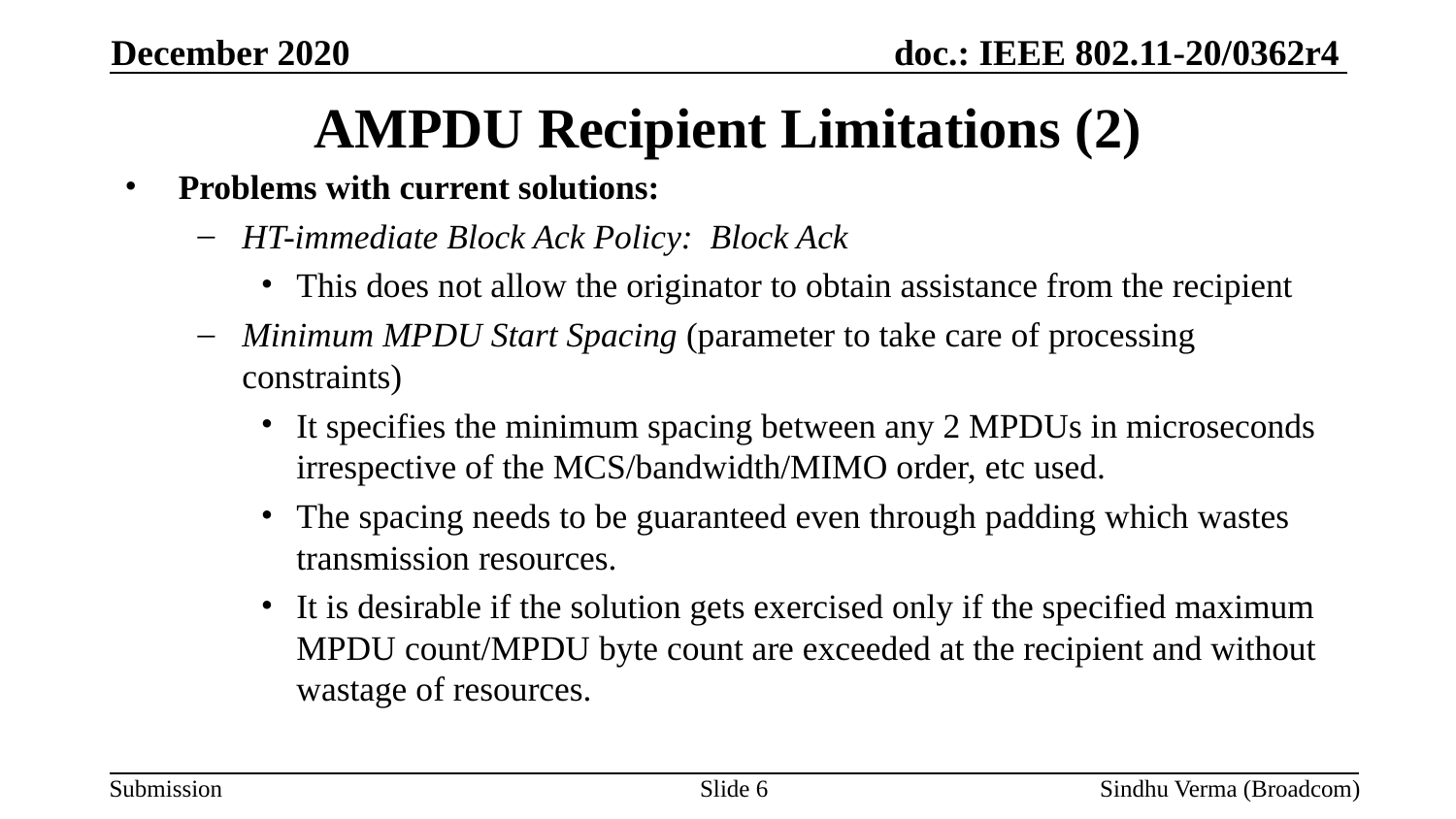

December 2020
# AMPDU Recipient Limitations (2)
Problems with current solutions:
HT-immediate Block Ack Policy:  Block Ack
This does not allow the originator to obtain assistance from the recipient
Minimum MPDU Start Spacing (parameter to take care of processing constraints)
It specifies the minimum spacing between any 2 MPDUs in microseconds irrespective of the MCS/bandwidth/MIMO order, etc used.
The spacing needs to be guaranteed even through padding which wastes transmission resources.
It is desirable if the solution gets exercised only if the specified maximum MPDU count/MPDU byte count are exceeded at the recipient and without wastage of resources.
Slide 6
Sindhu Verma (Broadcom)